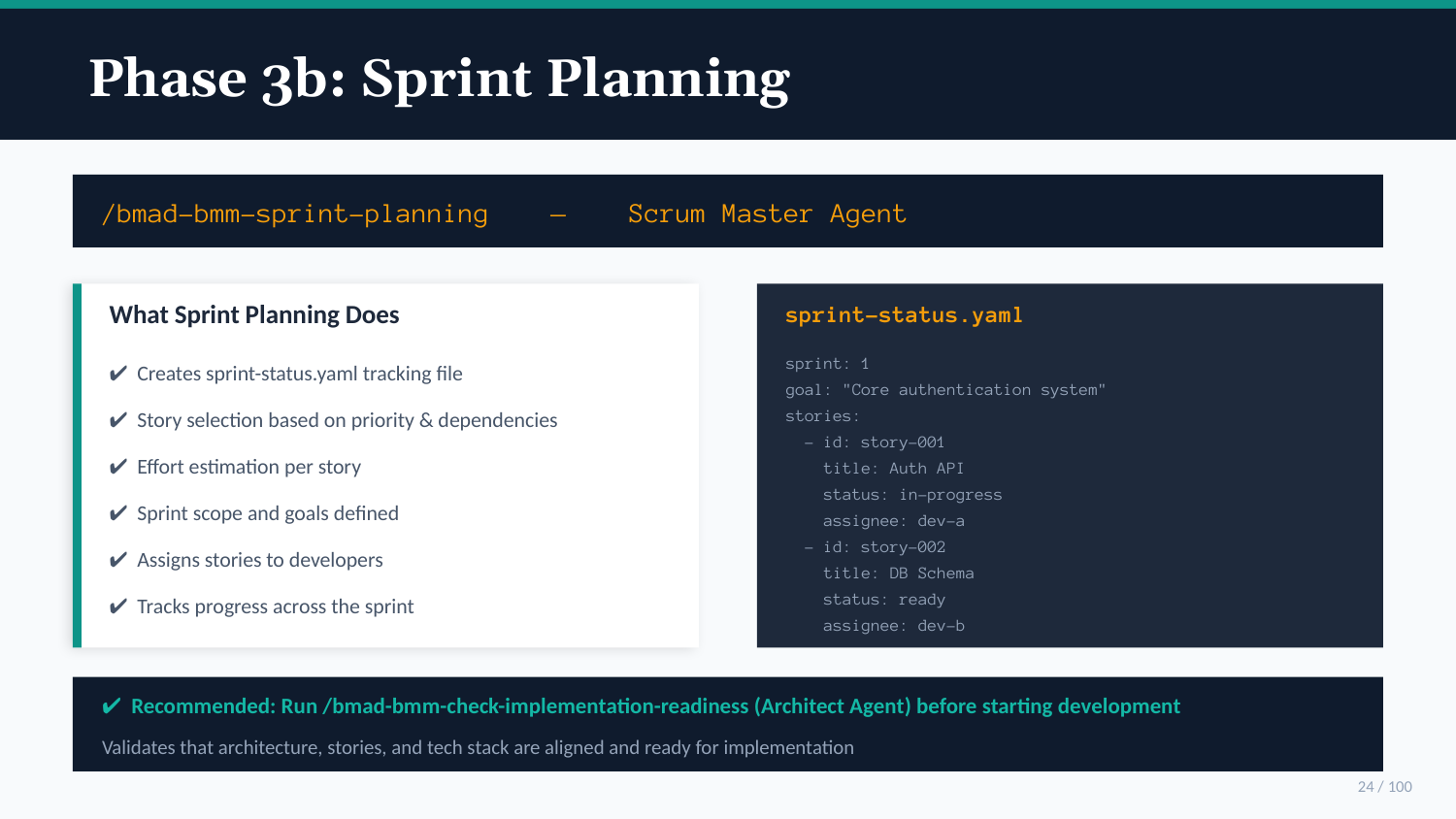

Phase 3b: Sprint Planning

/bmad-bmm-sprint-planning    —    Scrum Master Agent

What Sprint Planning Does
sprint-status.yaml
✔  Creates sprint-status.yaml tracking file
sprint: 1
goal: "Core authentication system"
✔  Story selection based on priority & dependencies
stories:
  - id: story-001
✔  Effort estimation per story
    title: Auth API
    status: in-progress
✔  Sprint scope and goals defined
    assignee: dev-a
  - id: story-002
✔  Assigns stories to developers
    title: DB Schema
✔  Tracks progress across the sprint
    status: ready
    assignee: dev-b

✔  Recommended: Run /bmad-bmm-check-implementation-readiness (Architect Agent) before starting development
Validates that architecture, stories, and tech stack are aligned and ready for implementation
24 / 100